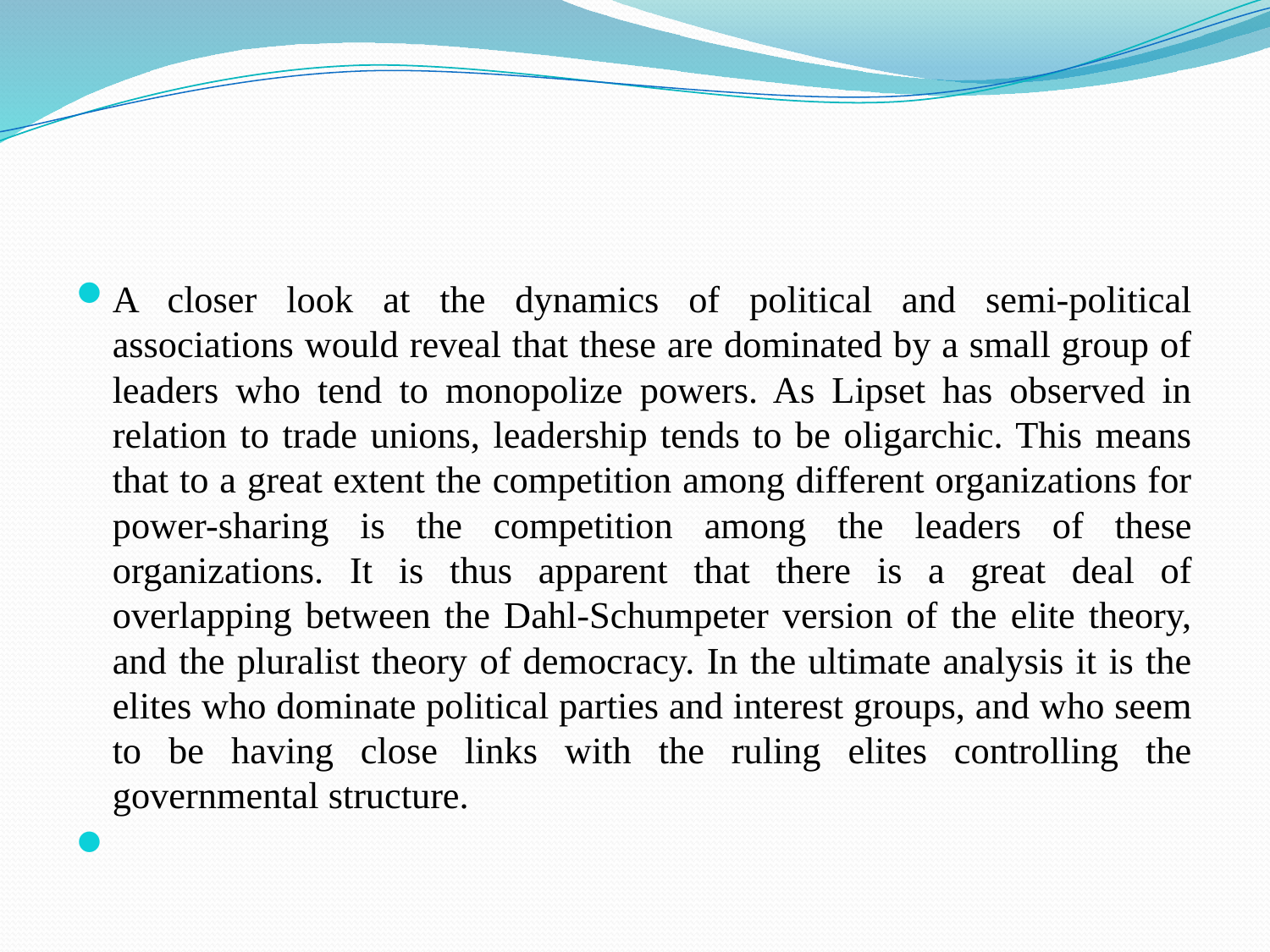

#
A closer look at the dynamics of political and semi-political associations would reveal that these are dominated by a small group of leaders who tend to monopolize powers. As Lipset has observed in relation to trade unions, leadership tends to be oligarchic. This means that to a great extent the competition among different organizations for power-sharing is the competition among the leaders of these organizations. It is thus apparent that there is a great deal of overlapping between the Dahl-Schumpeter version of the elite theory, and the pluralist theory of democracy. In the ultimate analysis it is the elites who dominate political parties and interest groups, and who seem to be having close links with the ruling elites controlling the governmental structure.